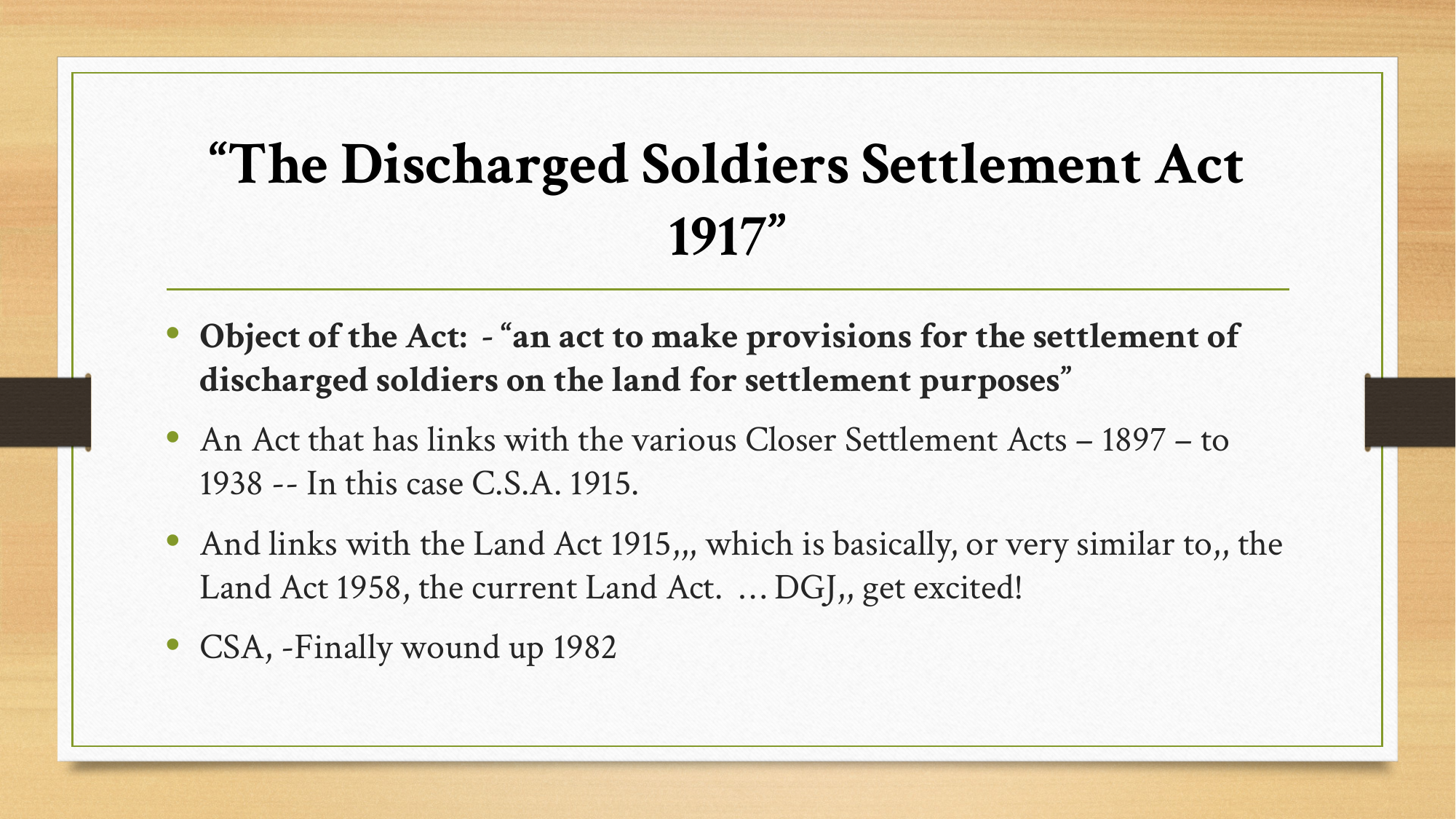

# “The Discharged Soldiers Settlement Act 1917”
Object of the Act:  - “an act to make provisions for the settlement of discharged soldiers on the land for settlement purposes”
An Act that has links with the various Closer Settlement Acts – 1897 – to 1938 -- In this case C.S.A. 1915.
And links with the Land Act 1915,,, which is basically, or very similar to,, the Land Act 1958, the current Land Act.  … DGJ,, get excited!
CSA, -Finally wound up 1982